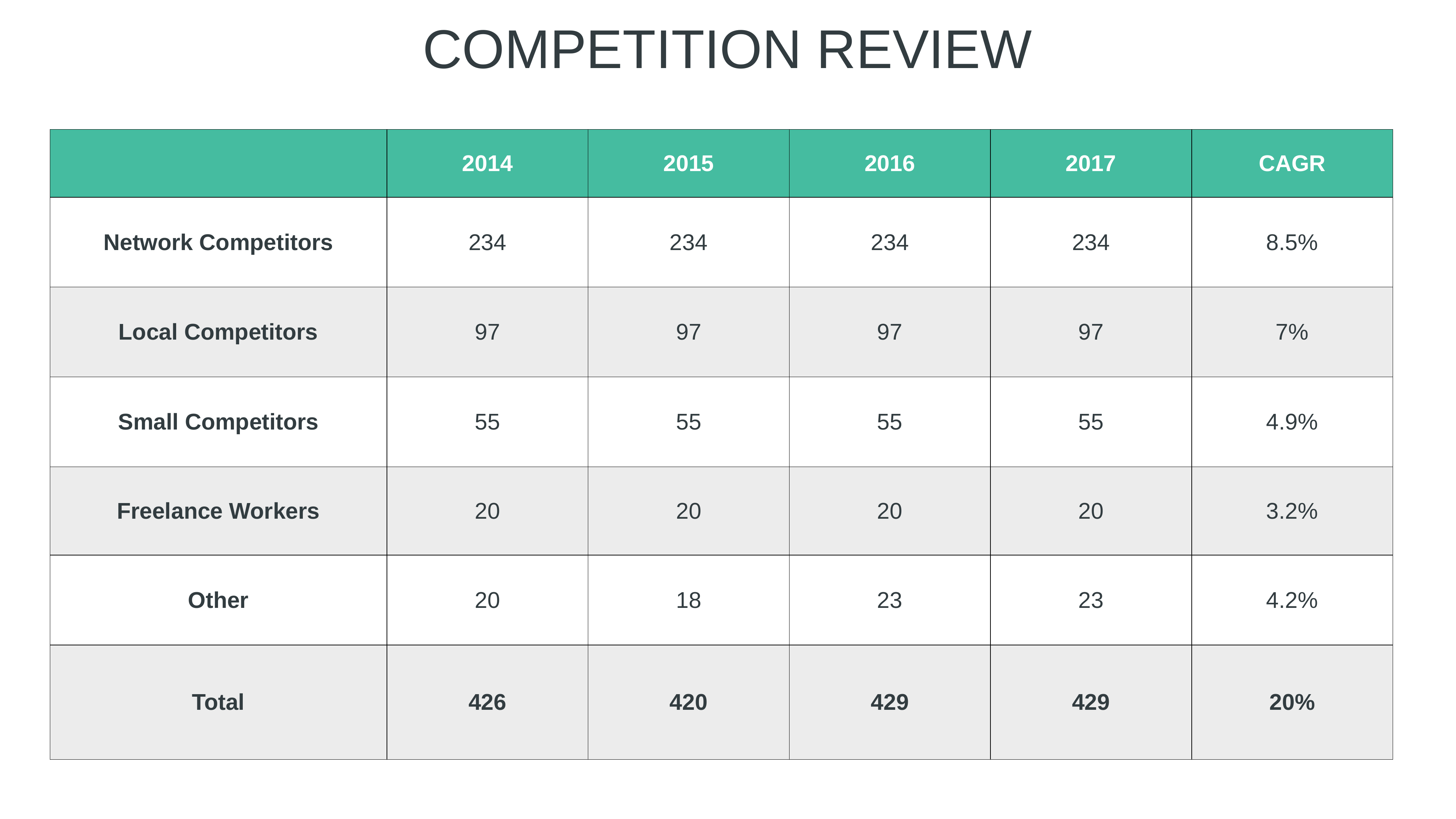

COMPETITION REVIEW
|  | 2014 | 2015 | 2016 | 2017 | CAGR |
| --- | --- | --- | --- | --- | --- |
| Network Competitors | 234 | 234 | 234 | 234 | 8.5% |
| Local Competitors | 97 | 97 | 97 | 97 | 7% |
| Small Competitors | 55 | 55 | 55 | 55 | 4.9% |
| Freelance Workers | 20 | 20 | 20 | 20 | 3.2% |
| Other | 20 | 18 | 23 | 23 | 4.2% |
| Total | 426 | 420 | 429 | 429 | 20% |